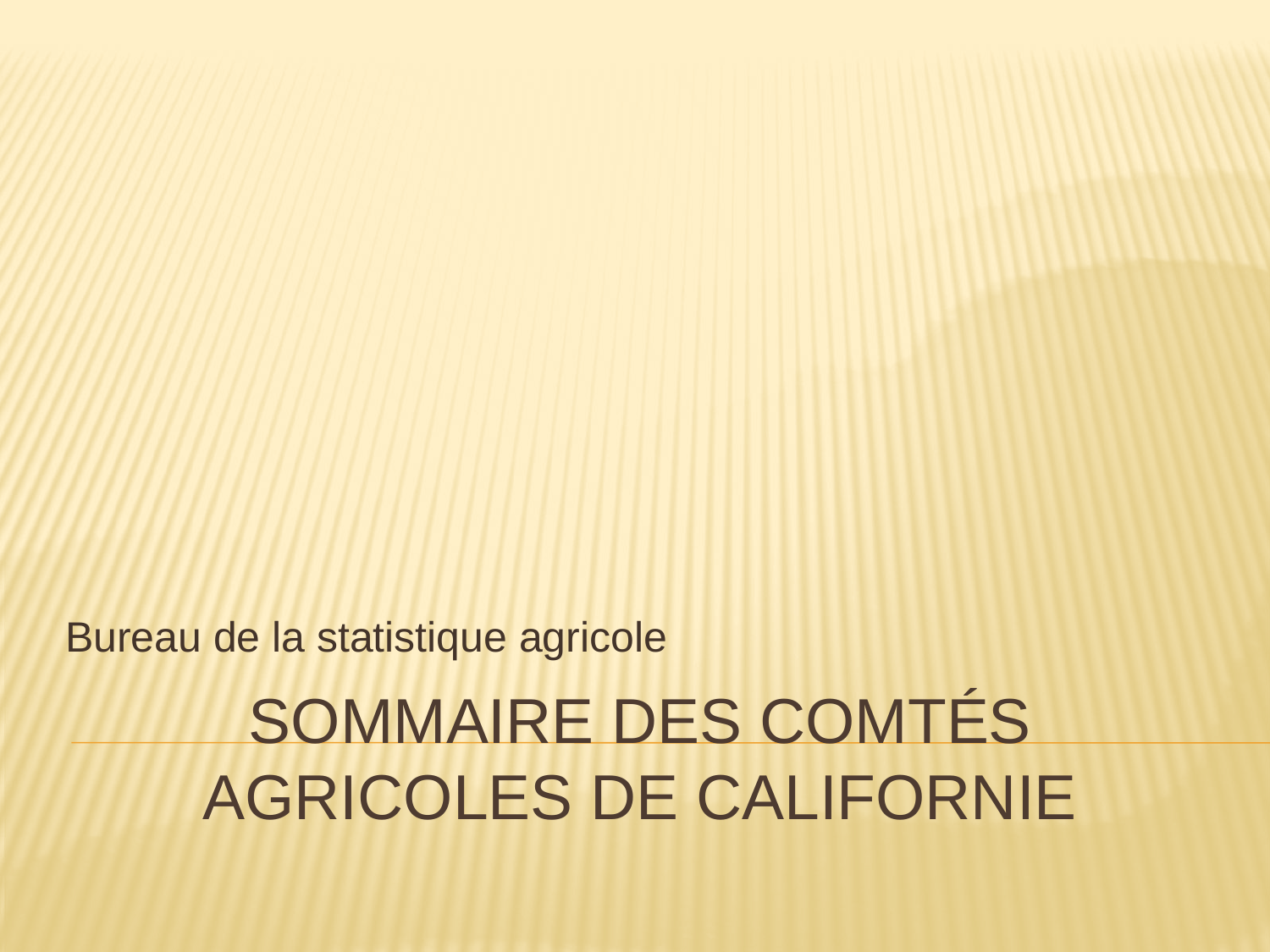

Bureau de la statistique agricole
# sommaire des comtés agricoles de Californie